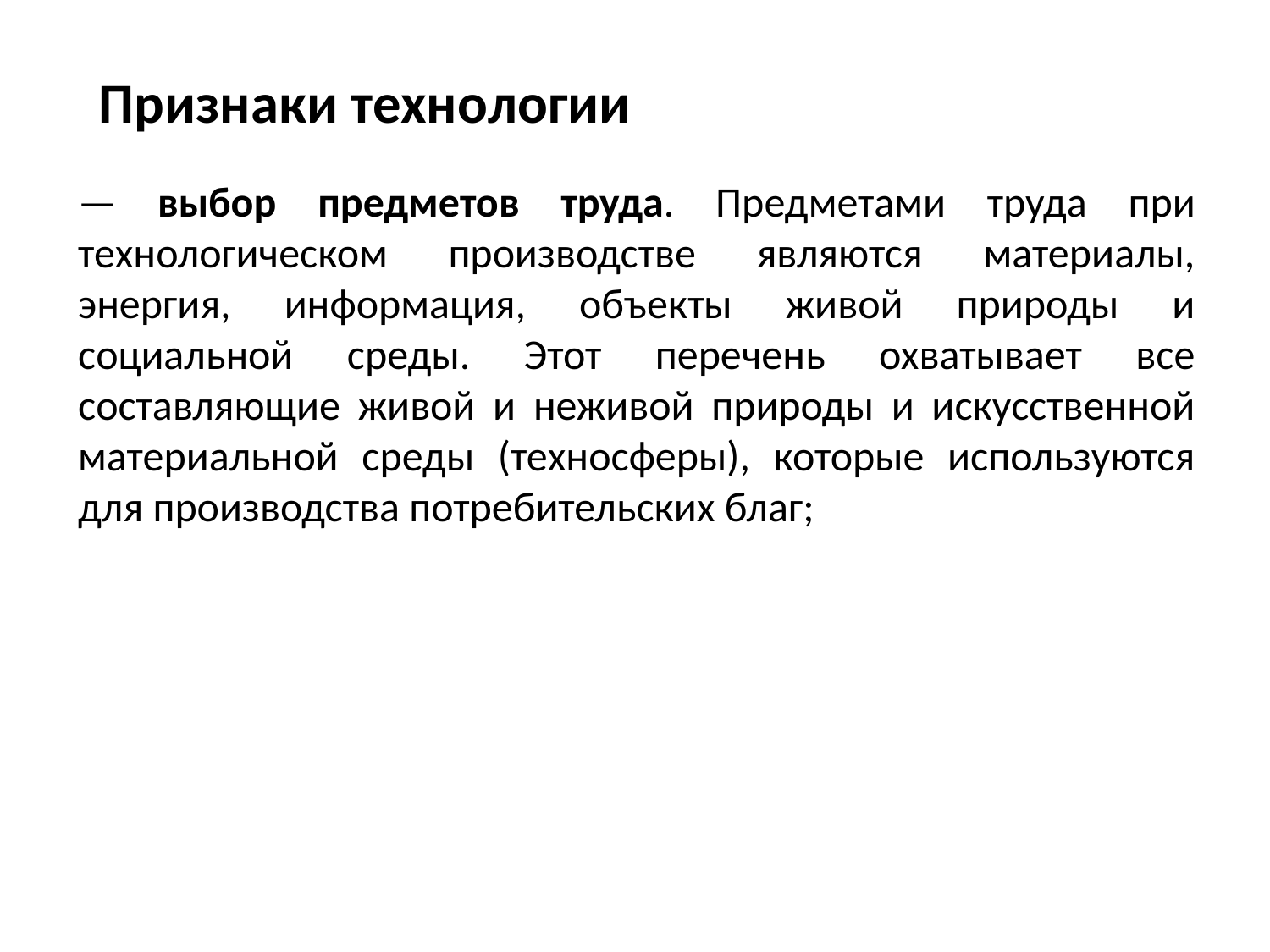

Признаки технологии

# — выбор предметов труда. Предметами труда при технологическом производстве являются материалы, энергия, информация, объекты живой природы и социальной среды. Этот перечень охватывает все составляющие живой и неживой природы и искусственной материальной среды (техносферы), которые используются для производства потребительских благ;